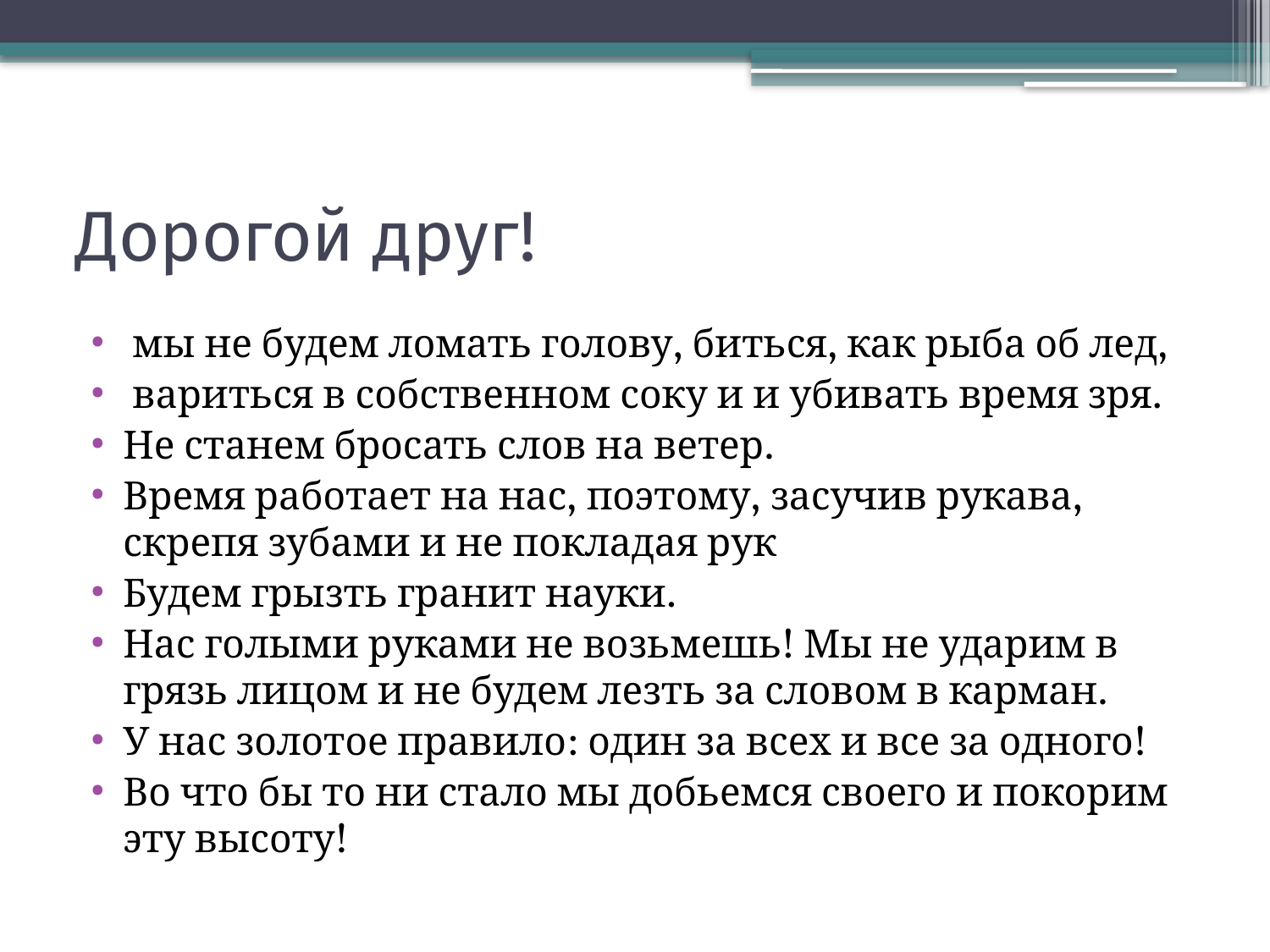

# Дорогой друг!
 мы не будем ломать голову, биться, как рыба об лед,
 вариться в собственном соку и и убивать время зря.
Не станем бросать слов на ветер.
Время работает на нас, поэтому, засучив рукава, скрепя зубами и не покладая рук
Будем грызть гранит науки.
Нас голыми руками не возьмешь! Мы не ударим в грязь лицом и не будем лезть за словом в карман.
У нас золотое правило: один за всех и все за одного!
Во что бы то ни стало мы добьемся своего и покорим эту высоту!